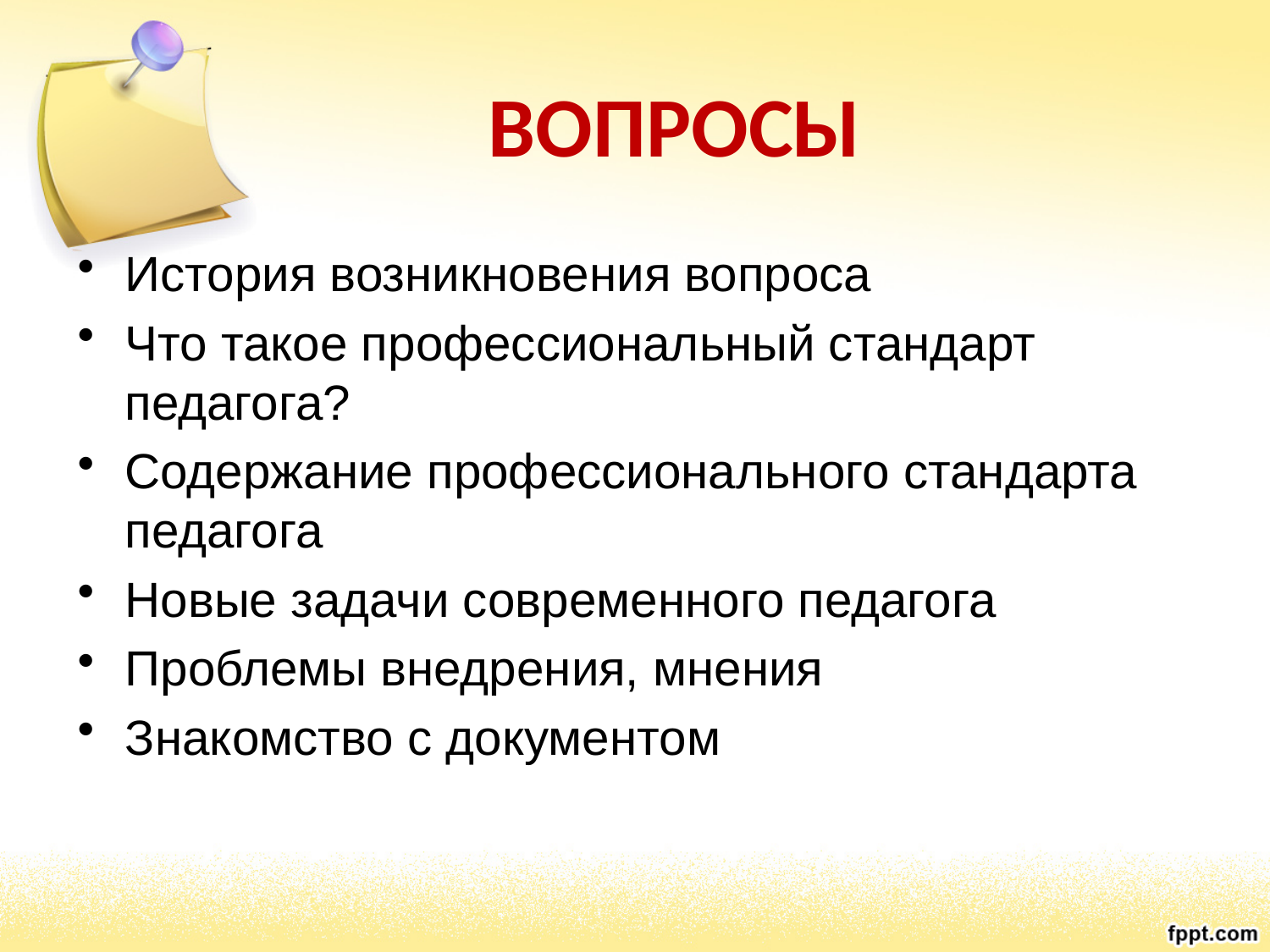

# ВОПРОСЫ
История возникновения вопроса
Что такое профессиональный стандарт педагога?
Содержание профессионального стандарта педагога
Новые задачи современного педагога
Проблемы внедрения, мнения
Знакомство с документом